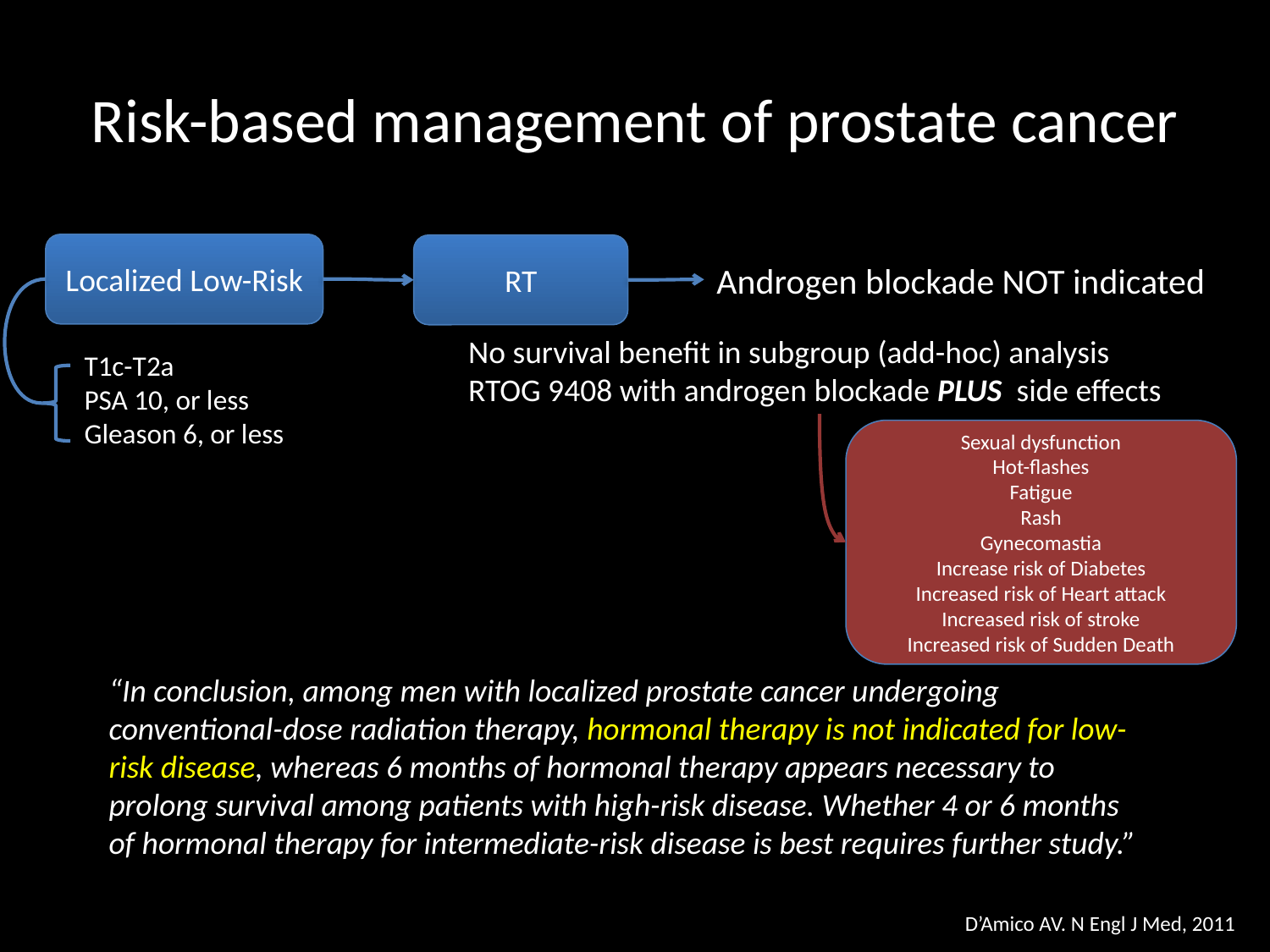

# Risk-based management of prostate cancer
Localized Low-Risk
RT
Androgen blockade NOT indicated
No survival benefit in subgroup (add-hoc) analysis RTOG 9408 with androgen blockade PLUS  side effects
T1c-T2a
PSA 10, or less
Gleason 6, or less

Sexual dysfunction
Hot-flashes
Fatigue
Rash
Gynecomastia
Increase risk of Diabetes
Increased risk of Heart attack
Increased risk of stroke
Increased risk of Sudden Death
“In conclusion, among men with localized prostate cancer undergoing conventional-dose radiation therapy, hormonal therapy is not indicated for low-risk disease, whereas 6 months of hormonal therapy appears necessary to prolong survival among patients with high-risk disease. Whether 4 or 6 months of hormonal therapy for intermediate-risk disease is best requires further study.”
D’Amico AV. N Engl J Med, 2011